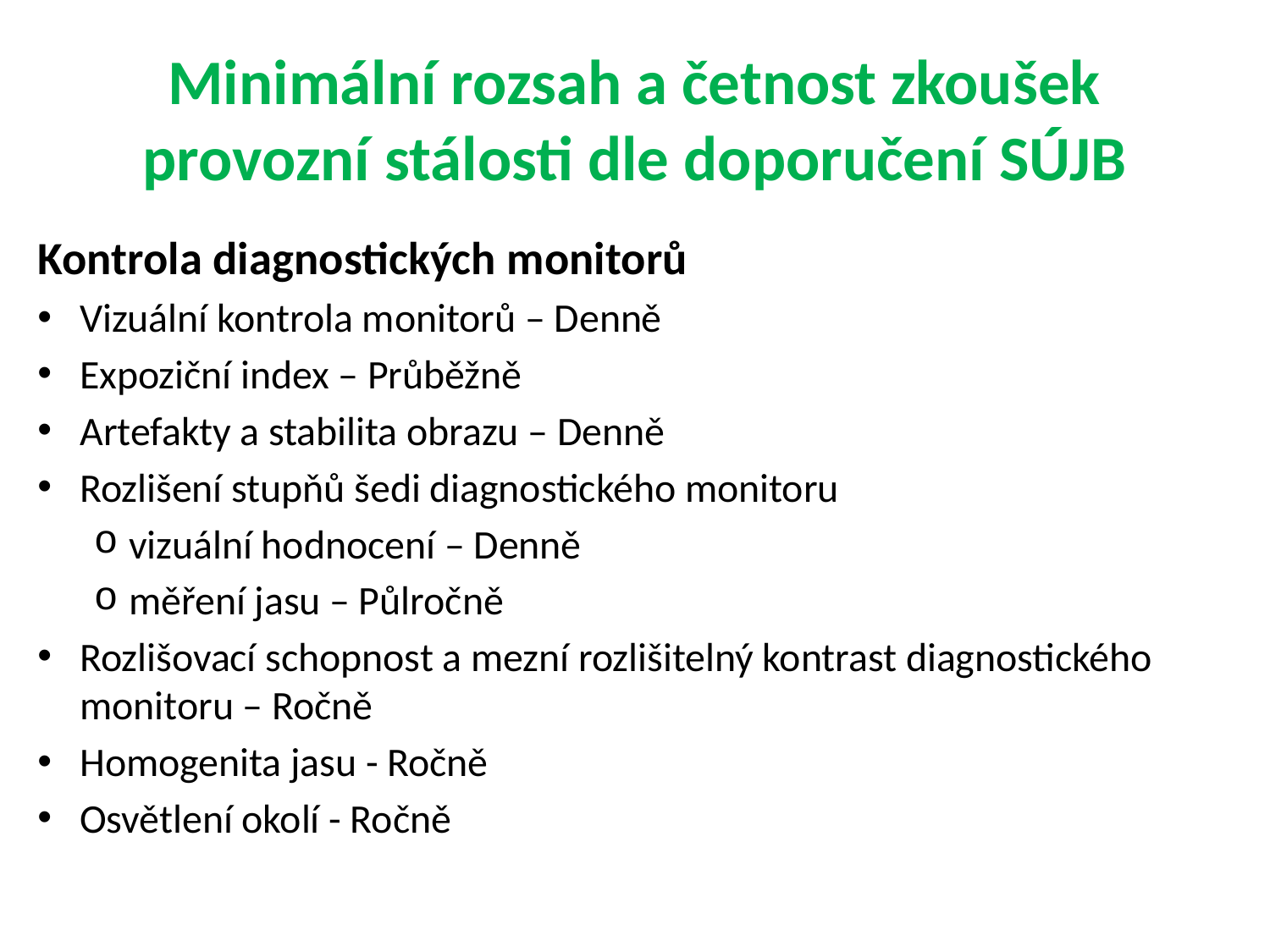

# Minimální rozsah a četnost zkoušek provozní stálosti dle doporučení SÚJB
Kontrola diagnostických monitorů
Vizuální kontrola monitorů – Denně
Expoziční index – Průběžně
Artefakty a stabilita obrazu – Denně
Rozlišení stupňů šedi diagnostického monitoru
vizuální hodnocení – Denně
měření jasu – Půlročně
Rozlišovací schopnost a mezní rozlišitelný kontrast diagnostického monitoru – Ročně
Homogenita jasu - Ročně
Osvětlení okolí - Ročně